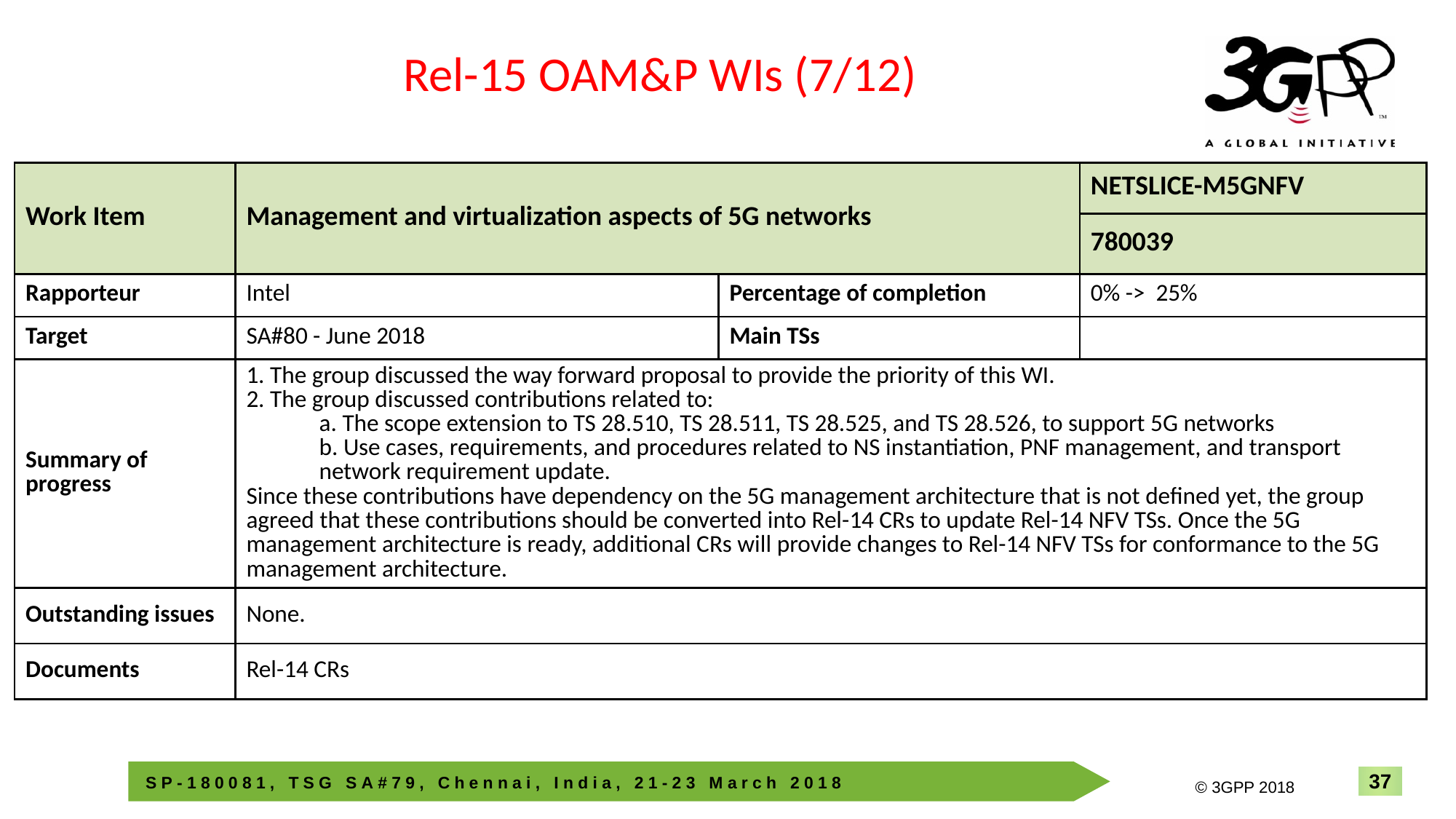

Rel-15 OAM&P WIs (7/12)
| Work Item | Management and virtualization aspects of 5G networks |  | NETSLICE-M5GNFV |
| --- | --- | --- | --- |
|  |  |  | 780039 |
| Rapporteur | Intel | Percentage of completion | 0% -> 25% |
| Target | SA#80 - June 2018 | Main TSs |  |
| Summary of progress | 1. The group discussed the way forward proposal to provide the priority of this WI. 2. The group discussed contributions related to: a. The scope extension to TS 28.510, TS 28.511, TS 28.525, and TS 28.526, to support 5G networks b. Use cases, requirements, and procedures related to NS instantiation, PNF management, and transport network requirement update. Since these contributions have dependency on the 5G management architecture that is not defined yet, the group agreed that these contributions should be converted into Rel-14 CRs to update Rel-14 NFV TSs. Once the 5G management architecture is ready, additional CRs will provide changes to Rel-14 NFV TSs for conformance to the 5G management architecture. |  |  |
| Outstanding issues | None. |  |  |
| Documents | Rel-14 CRs |  |  |